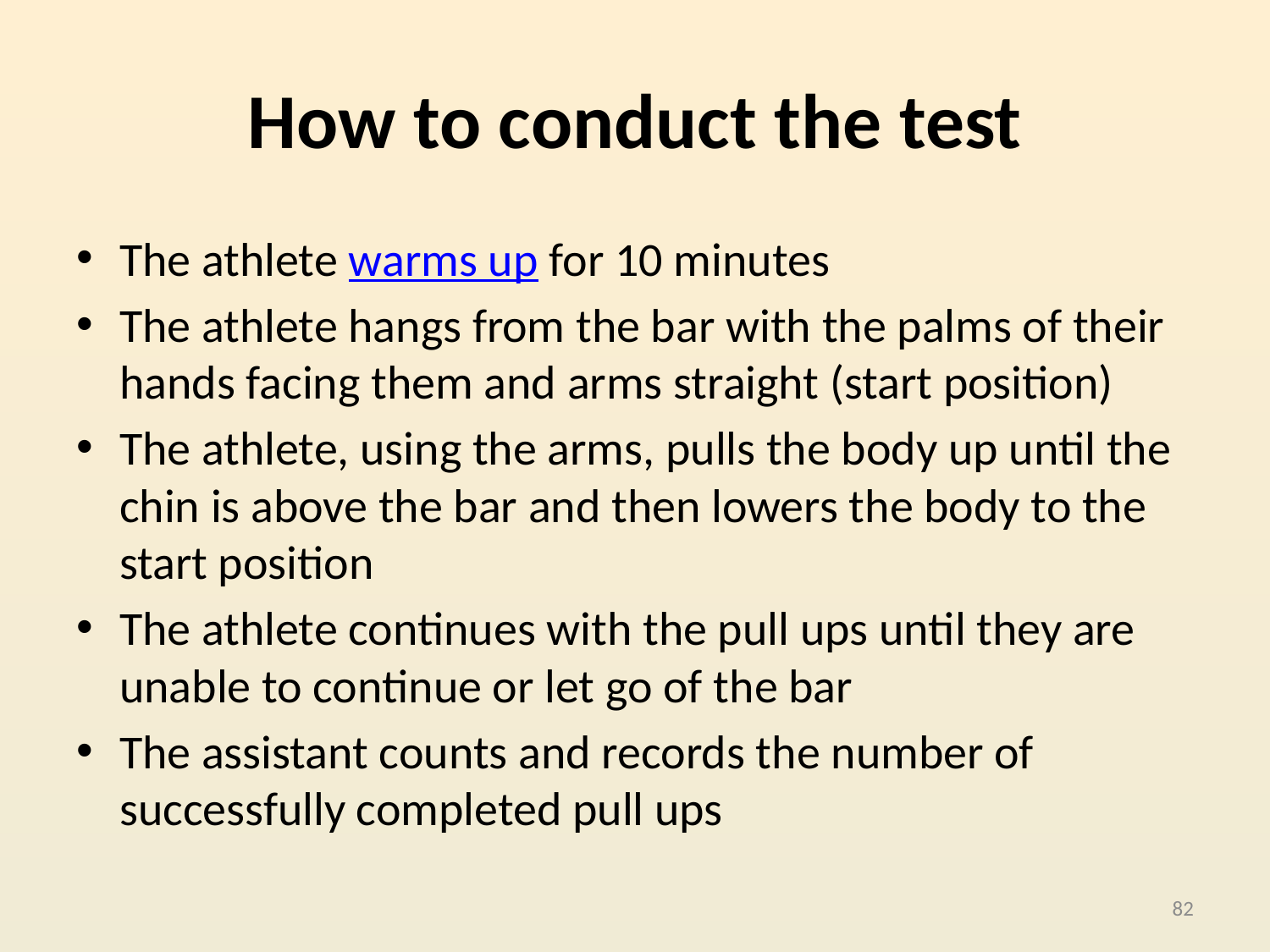

# How to conduct the test
The athlete warms up for 10 minutes
The athlete hangs from the bar with the palms of their hands facing them and arms straight (start position)
The athlete, using the arms, pulls the body up until the chin is above the bar and then lowers the body to the start position
The athlete continues with the pull ups until they are unable to continue or let go of the bar
The assistant counts and records the number of successfully completed pull ups

82